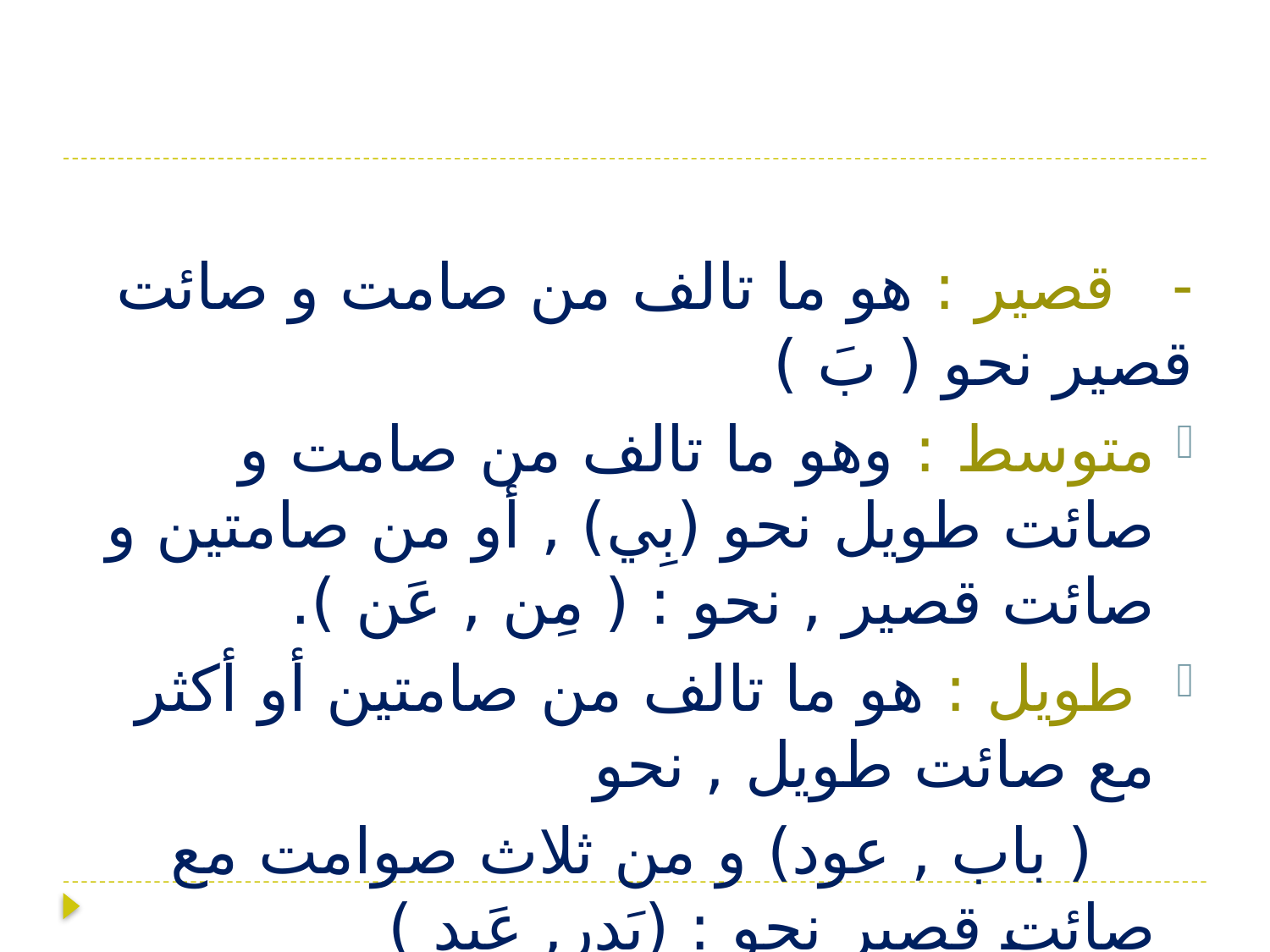

#

-   قصير : هو ما تالف من صامت و صائت قصير نحو ( بَ )
متوسط : وهو ما تالف من صامت و صائت طويل نحو (بِي) , أو من صامتين و صائت قصير , نحو : ( مِن , عَن ).
 طويل : هو ما تالف من صامتين أو أكثر مع صائت طويل , نحو
     ( باب , عود) و من ثلاث صوامت مع صائت قصير نحو : (بَدر, عَبد )